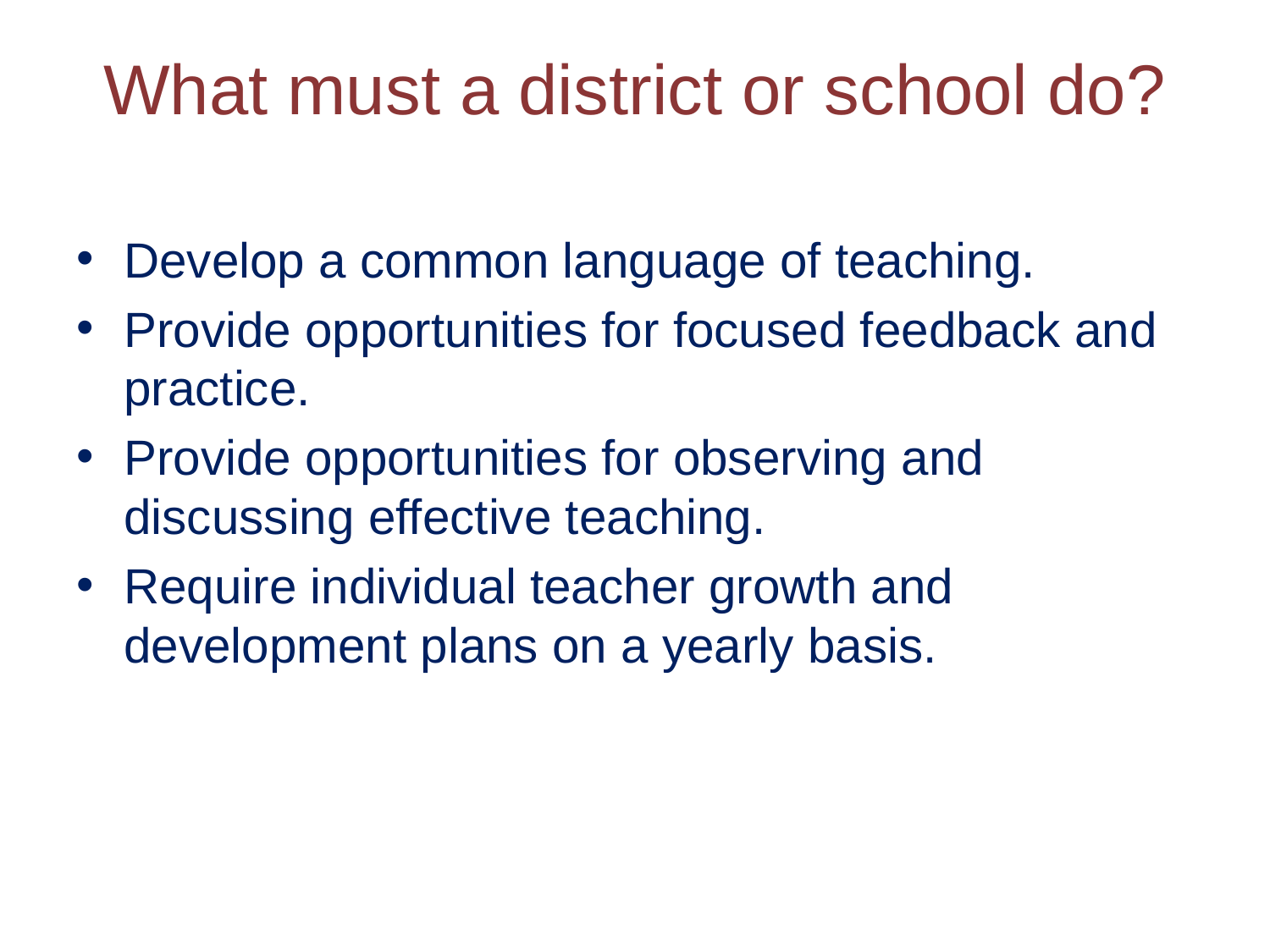

# What must a district or school do?
Develop a common language of teaching.
Provide opportunities for focused feedback and practice.
Provide opportunities for observing and discussing effective teaching.
Require individual teacher growth and development plans on a yearly basis.